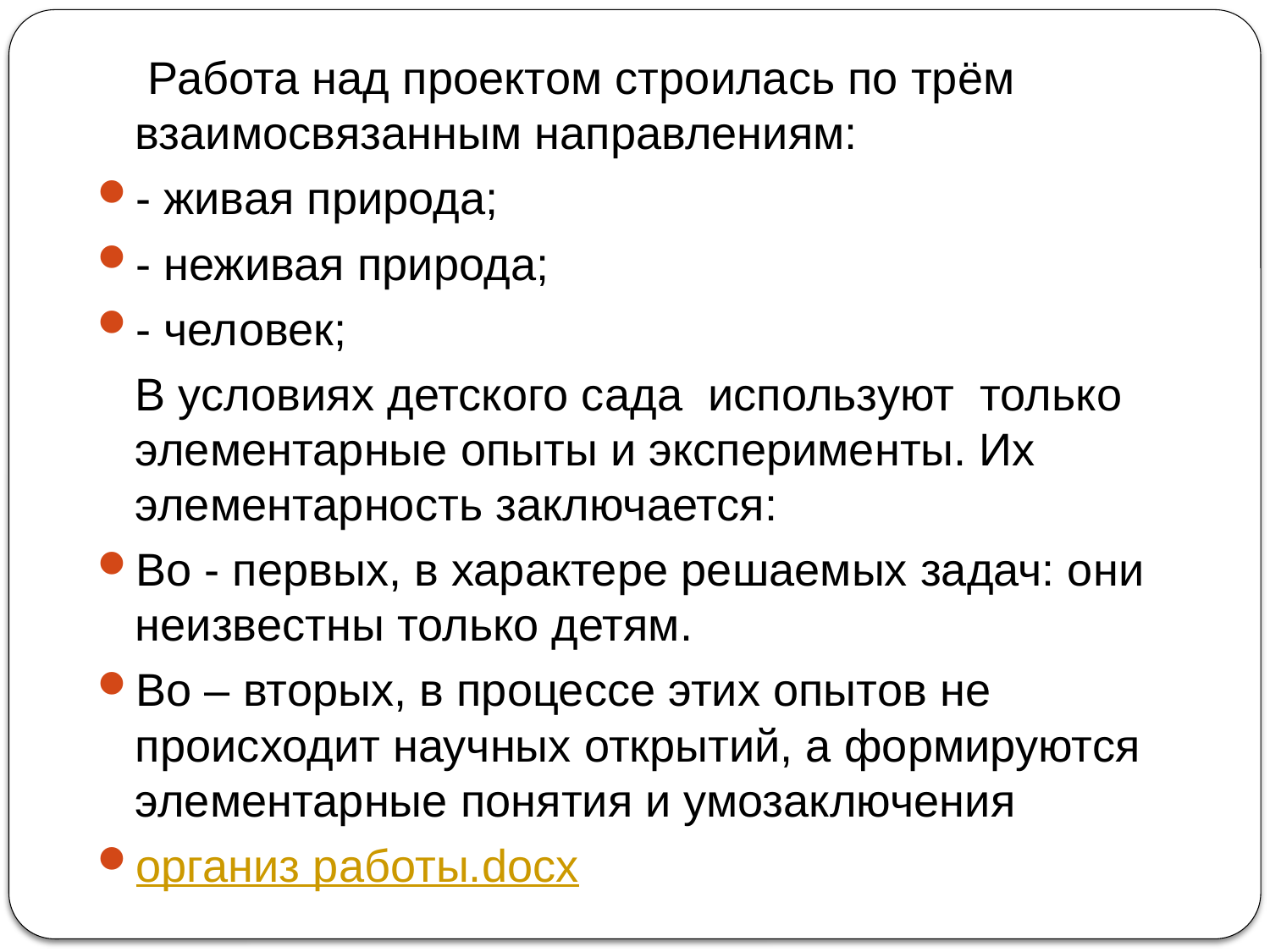

#
    Работа над проектом строилась по трём взаимосвязанным направлениям:
- живая природа;
- неживая природа;
- человек;
   В условиях детского сада  используют  только элементарные опыты и эксперименты. Их элементарность заключается:
Во - первых, в характере решаемых задач: они неизвестны только детям.
Во – вторых, в процессе этих опытов не происходит научных открытий, а формируются элементарные понятия и умозаключения
организ работы.docx